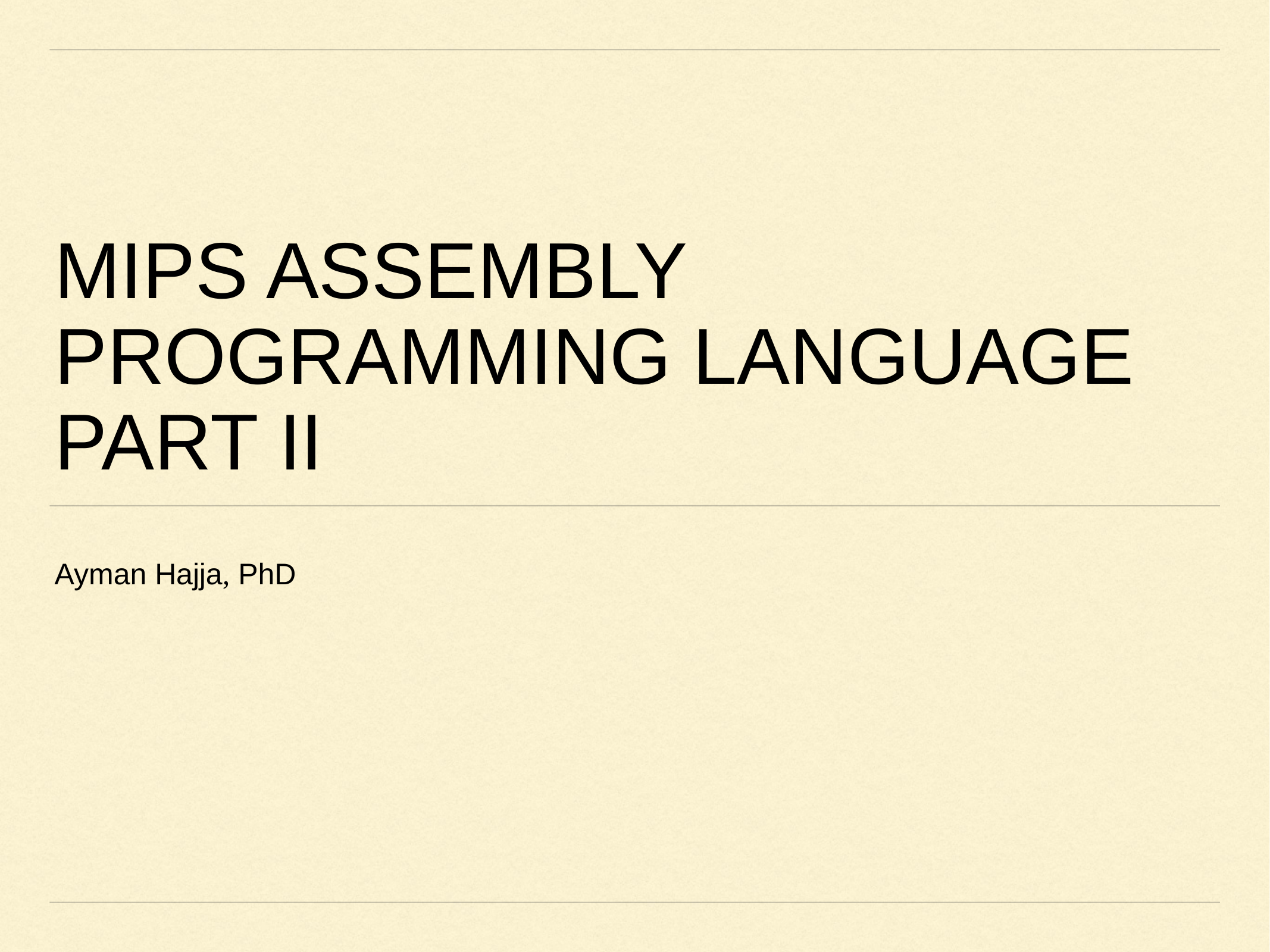

# MIPS ASSEMBLY PROGRAMMING LANGUAGE PART II
Ayman Hajja, PhD